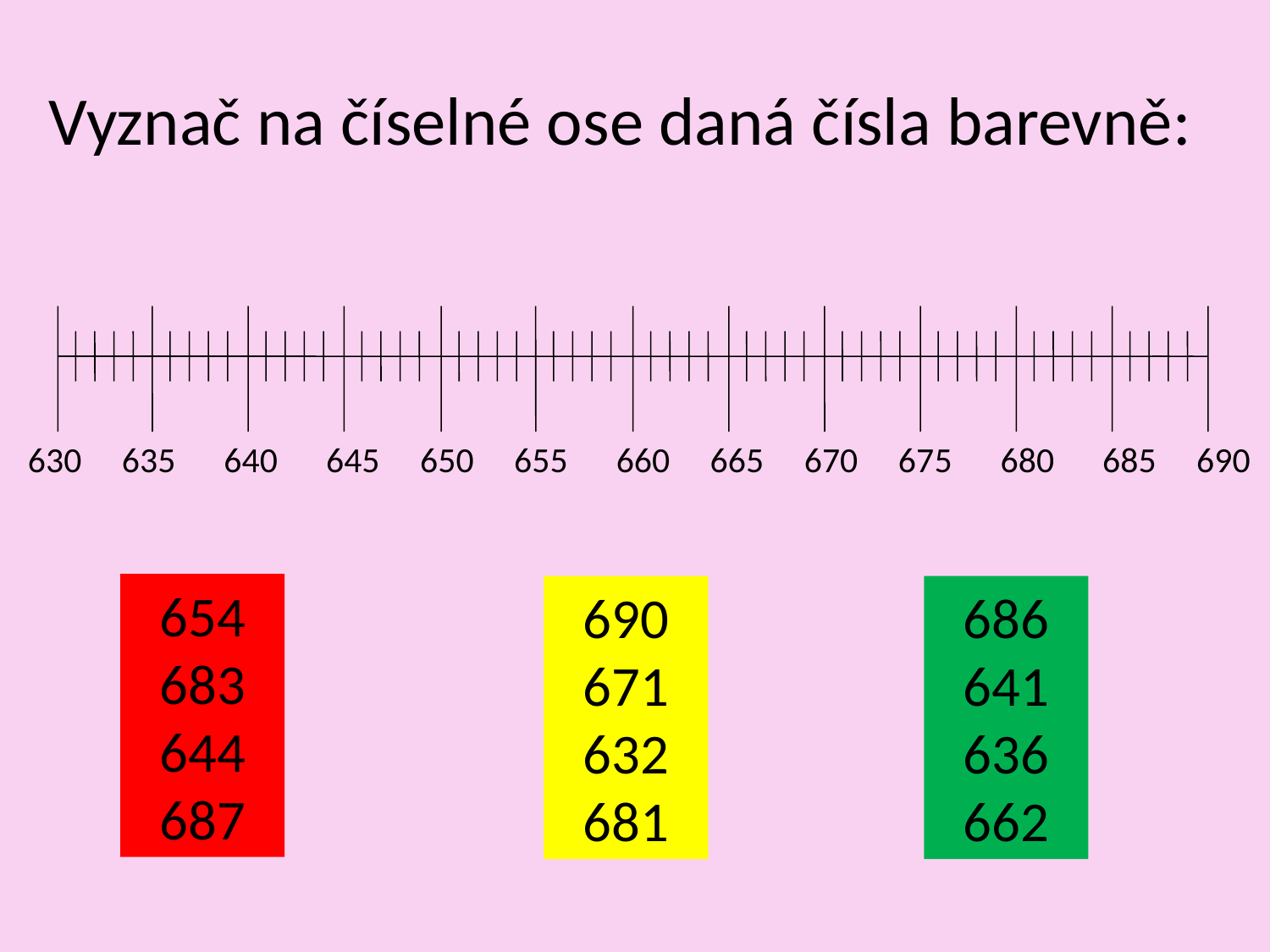

# Vyznač na číselné ose daná čísla barevně:

630     635      640      645     650     655      660     665     670     675      680      685     690
654
683
644
687
686
641
636
662
690
671
632
681